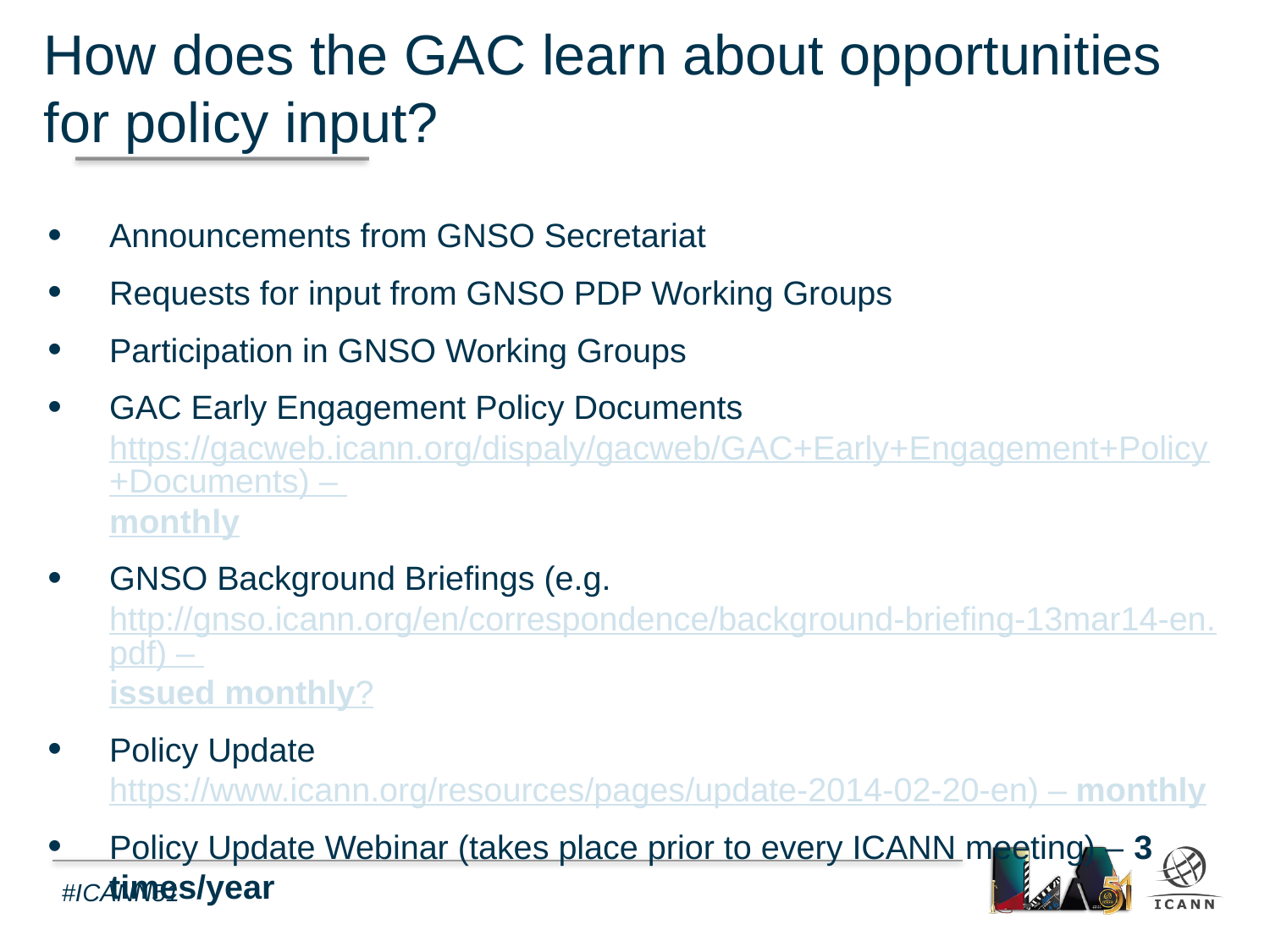

How does the GAC learn about opportunities for policy input?

Announcements from GNSO Secretariat
Requests for input from GNSO PDP Working Groups
Participation in GNSO Working Groups
GAC Early Engagement Policy Documents https://gacweb.icann.org/dispaly/gacweb/GAC+Early+Engagement+Policy+Documents) – monthly
GNSO Background Briefings (e.g. http://gnso.icann.org/en/correspondence/background-briefing-13mar14-en.pdf) – issued monthly?
Policy Update https://www.icann.org/resources/pages/update-2014-02-20-en) – monthly
Policy Update Webinar (takes place prior to every ICANN meeting) – 3 times/year